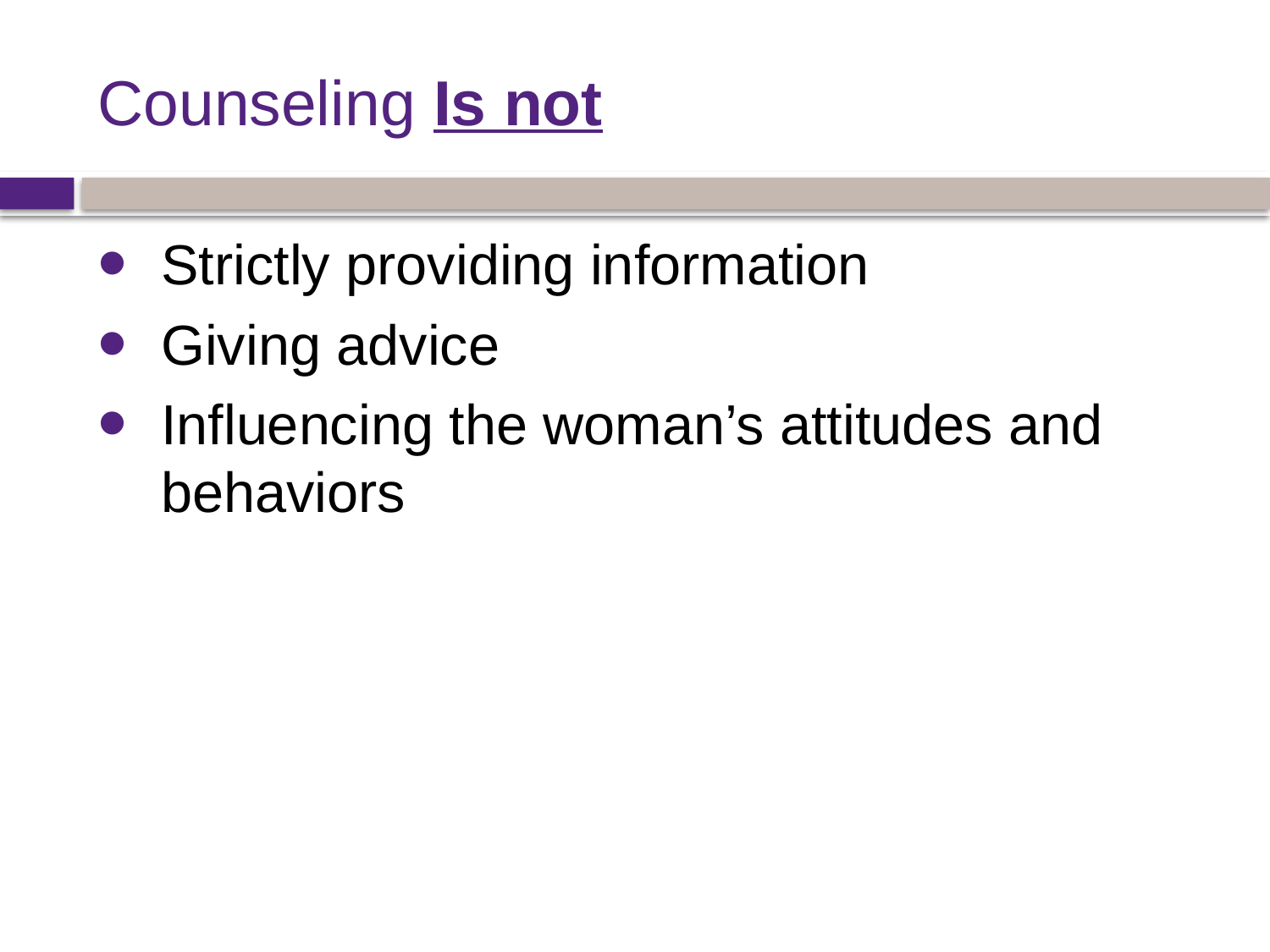

# Counseling Is not
Strictly providing information
Giving advice
Influencing the woman’s attitudes and behaviors